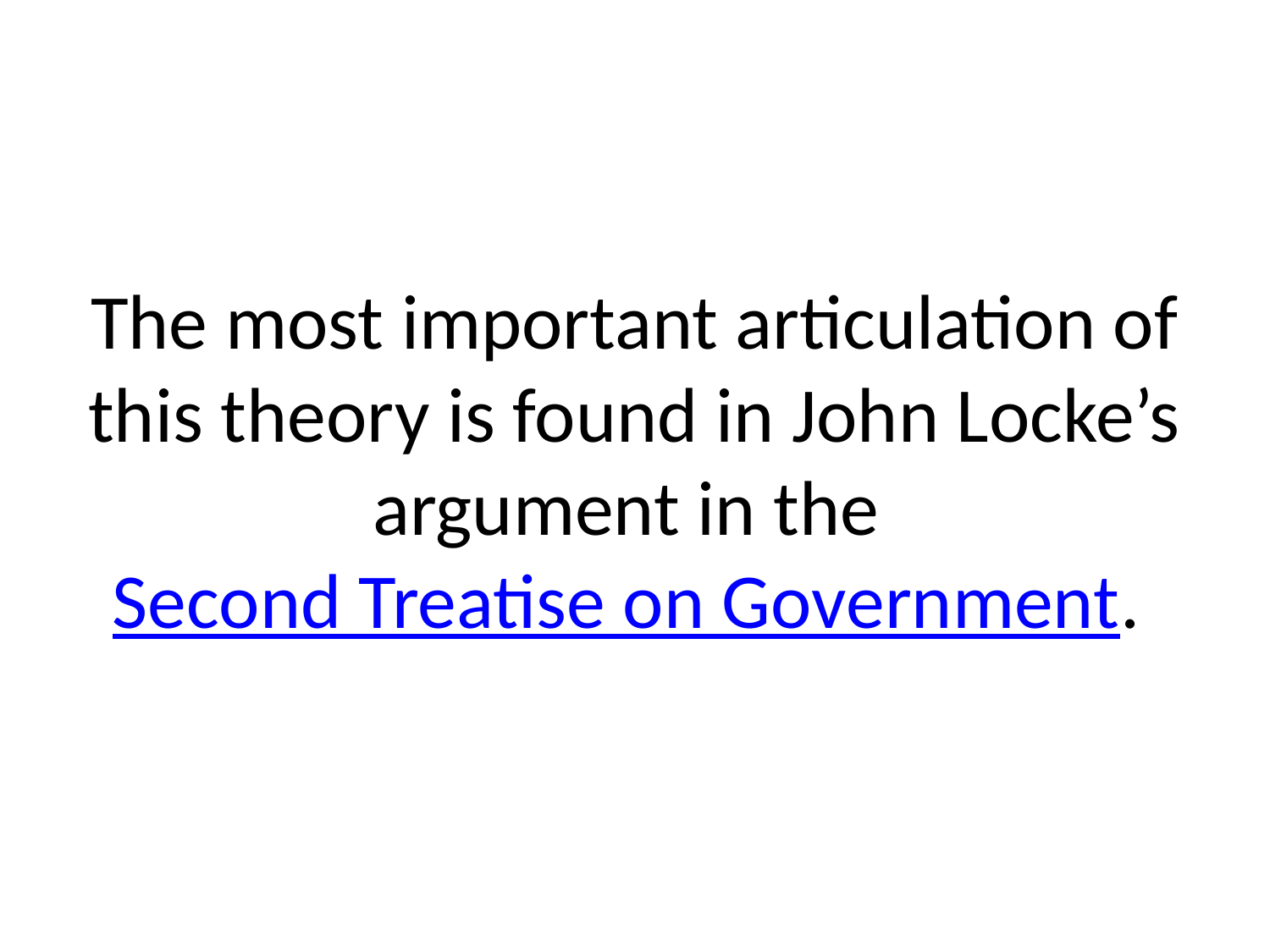

# The most important articulation of this theory is found in John Locke’s argument in the Second Treatise on Government.